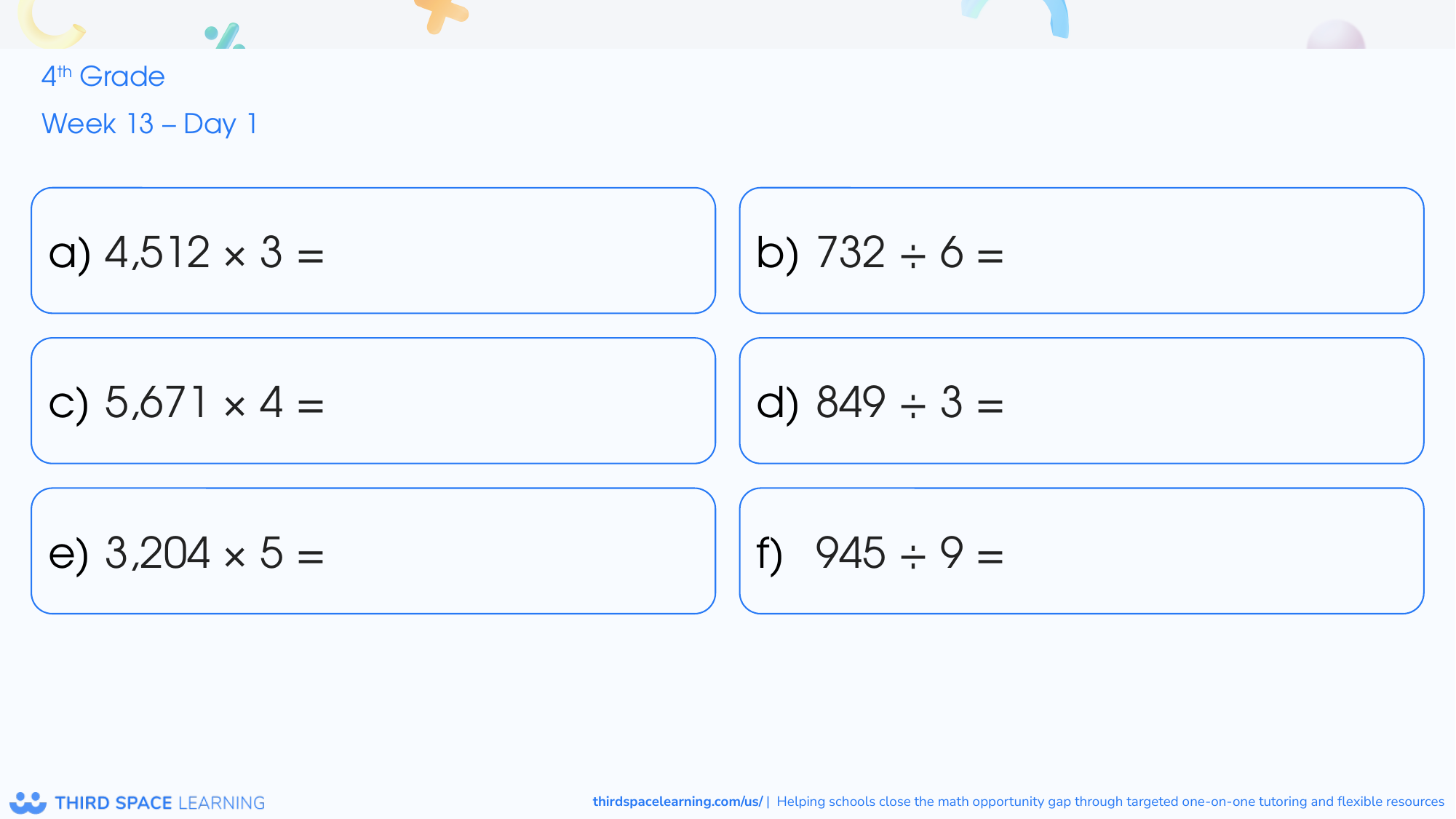

4th Grade
Week 13 – Day 1
4,512 × 3 =
732 ÷ 6 =
5,671 × 4 =
849 ÷ 3 =
3,204 × 5 =
945 ÷ 9 =